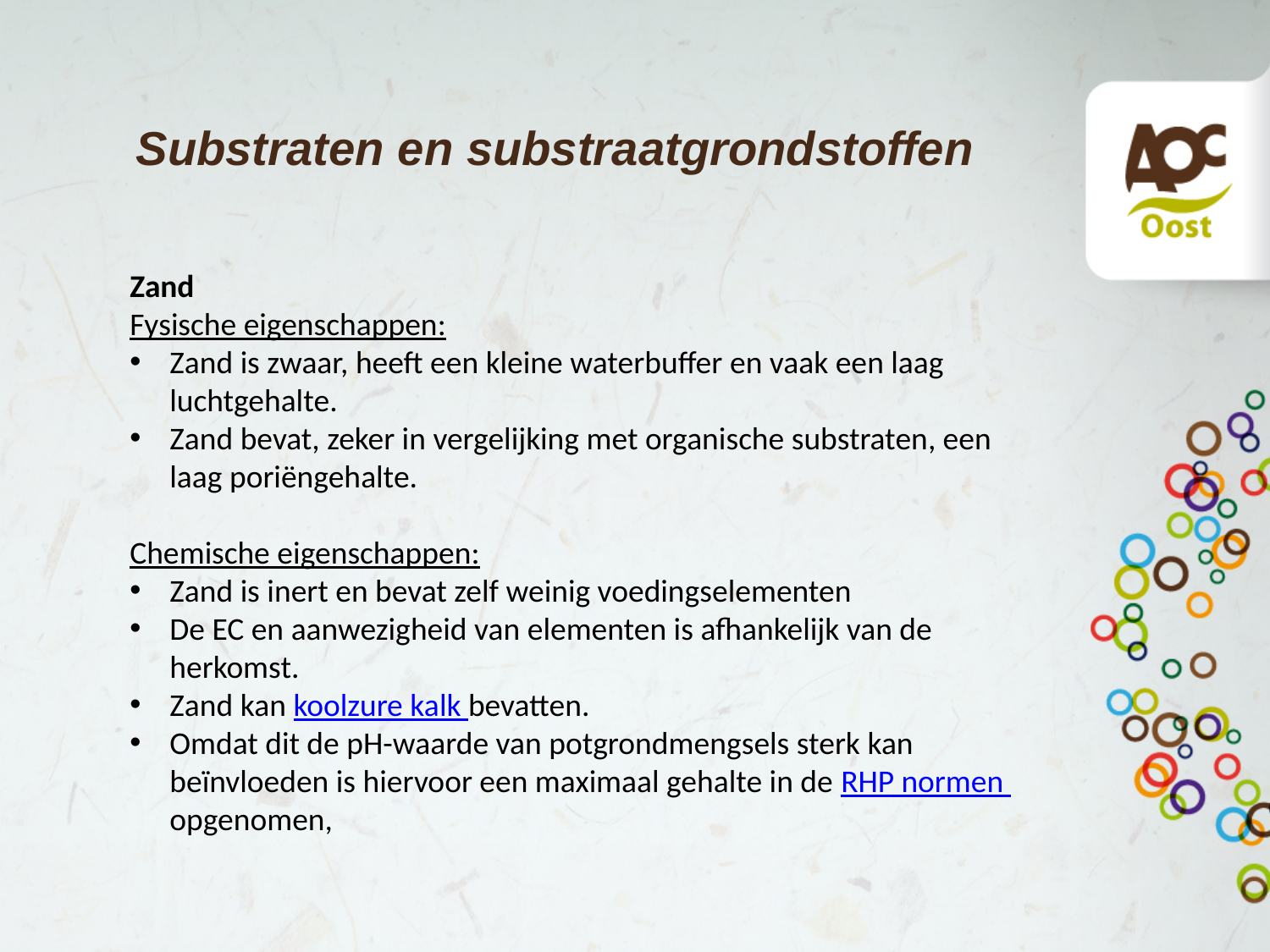

# Substraten en substraatgrondstoffen

Zand
Fysische eigenschappen:
Zand is zwaar, heeft een kleine waterbuffer en vaak een laag luchtgehalte.
Zand bevat, zeker in vergelijking met organische substraten, een laag poriëngehalte.

Chemische eigenschappen:
Zand is inert en bevat zelf weinig voedingselementen
De EC en aanwezigheid van elementen is afhankelijk van de herkomst.
Zand kan koolzure kalk bevatten.
Omdat dit de pH-waarde van potgrondmengsels sterk kan beïnvloeden is hiervoor een maximaal gehalte in de RHP normen opgenomen,